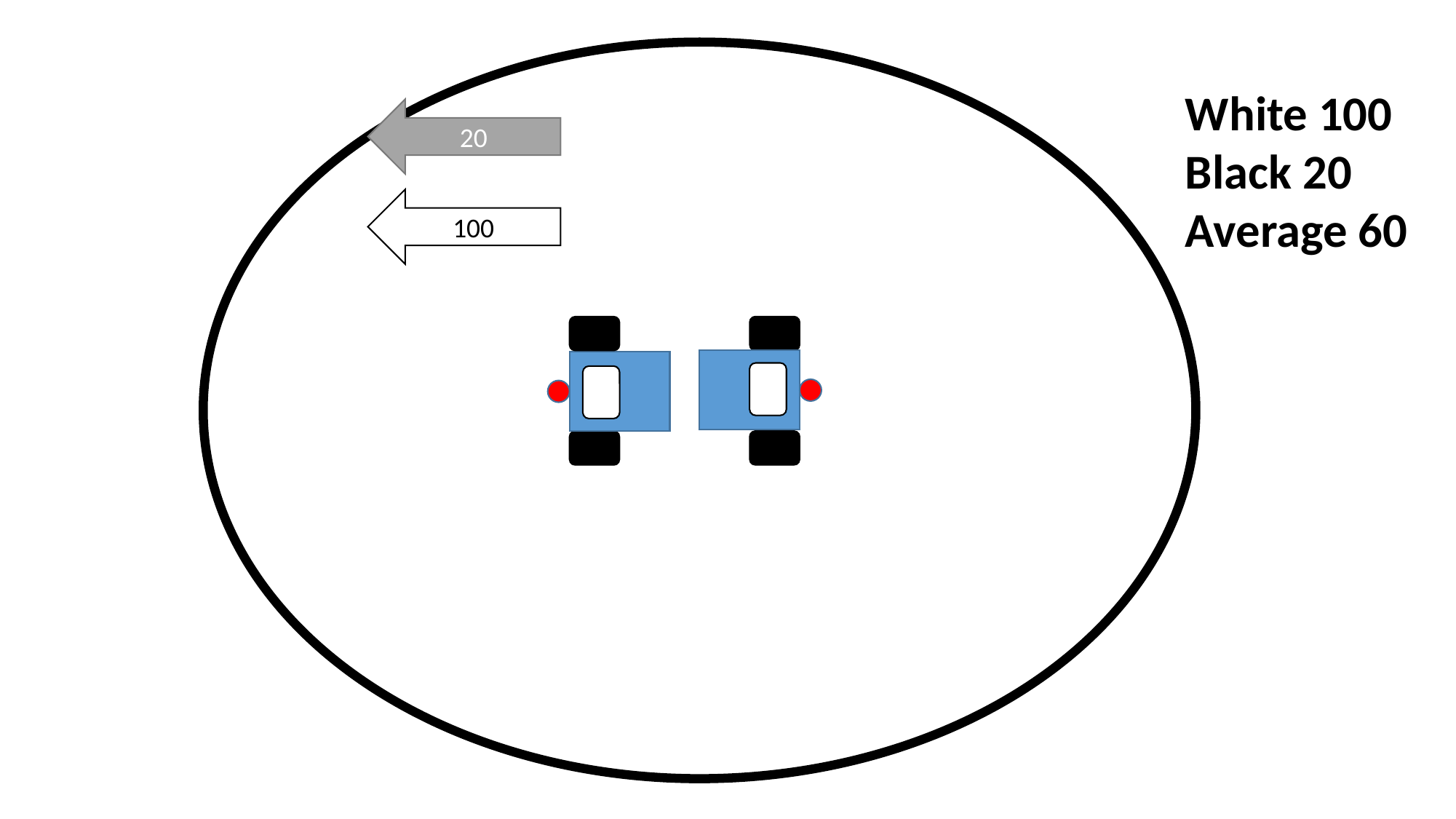

White 100
Black 20
Average 60
20
100